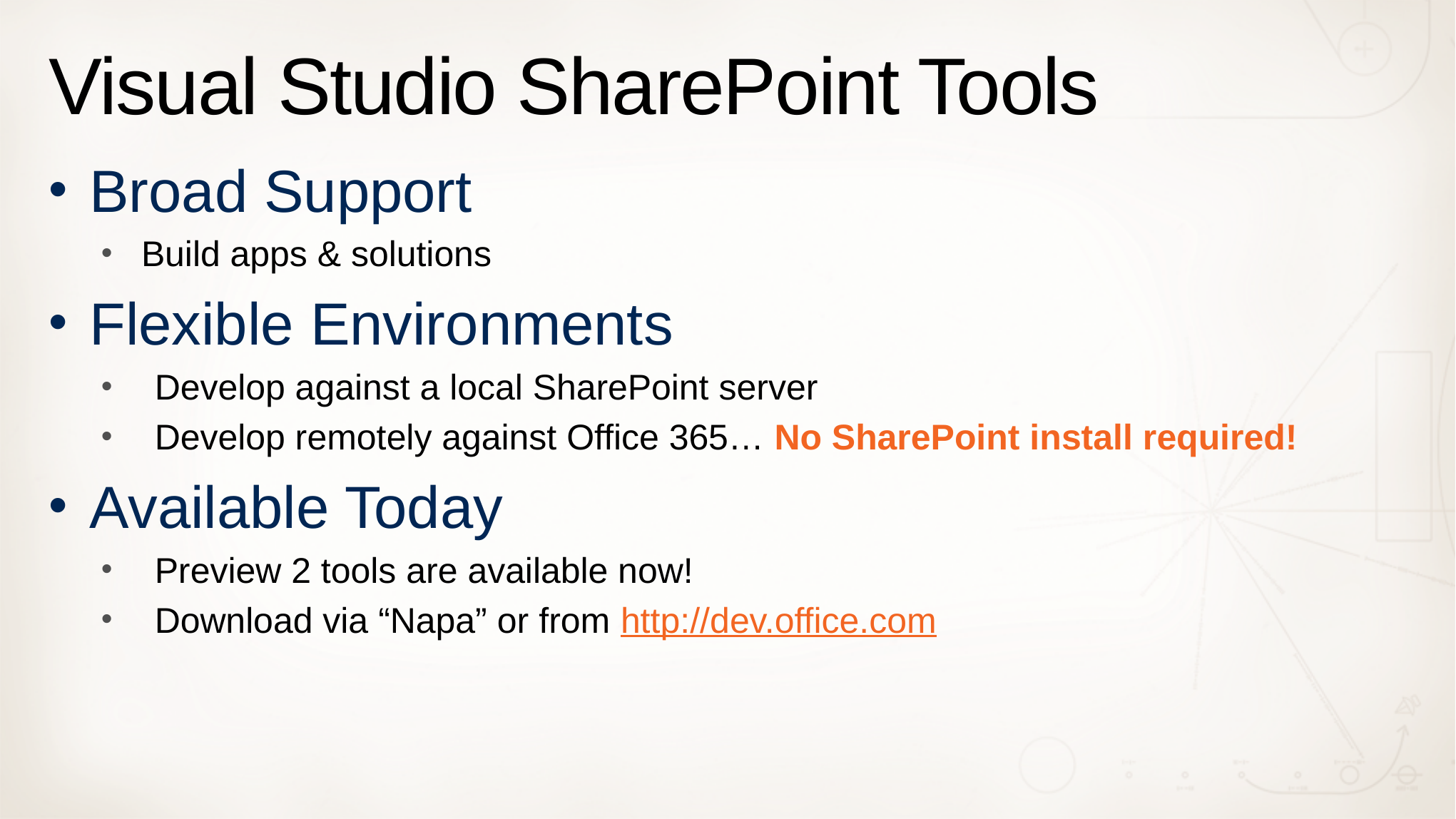

# Visual Studio SharePoint Tools
Broad Support
Build apps & solutions
Flexible Environments
Develop against a local SharePoint server
Develop remotely against Office 365… No SharePoint install required!
Available Today
Preview 2 tools are available now!
Download via “Napa” or from http://dev.office.com